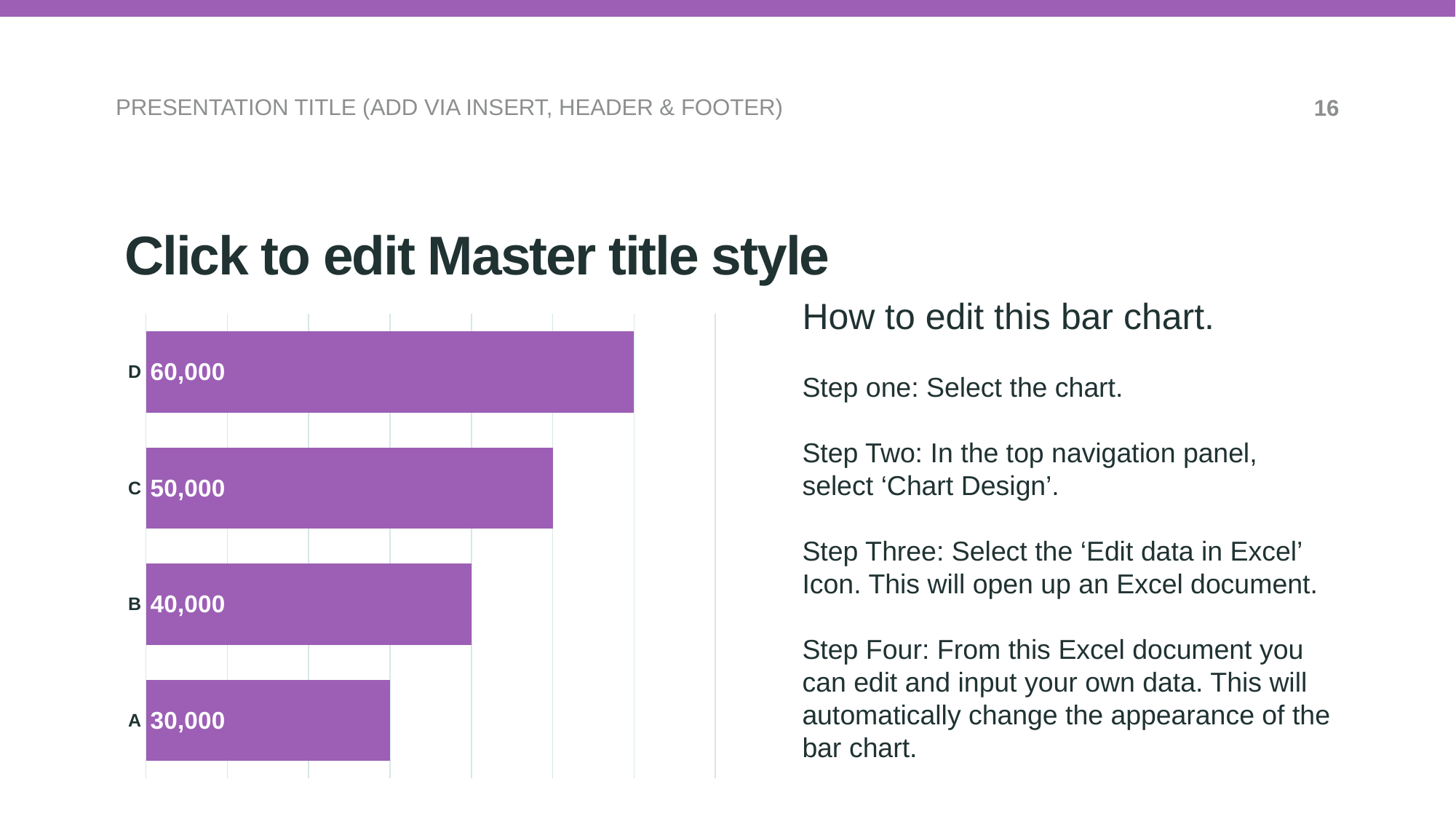

PRESENTATION TITLE (ADD VIA INSERT, HEADER & FOOTER)
16
Click to edit Master title style
How to edit this bar chart.

Step one: Select the chart.

Step Two: In the top navigation panel,
select ‘Chart Design’.

Step Three: Select the ‘Edit data in Excel’ Icon. This will open up an Excel document.

Step Four: From this Excel document you can edit and input your own data. This will automatically change the appearance of the bar chart.

### Chart

| Category | Column1 |
|---|---|
| A | 30000.0 |
| B | 40000.0 |
| C | 50000.0 |
| D | 60000.0 |